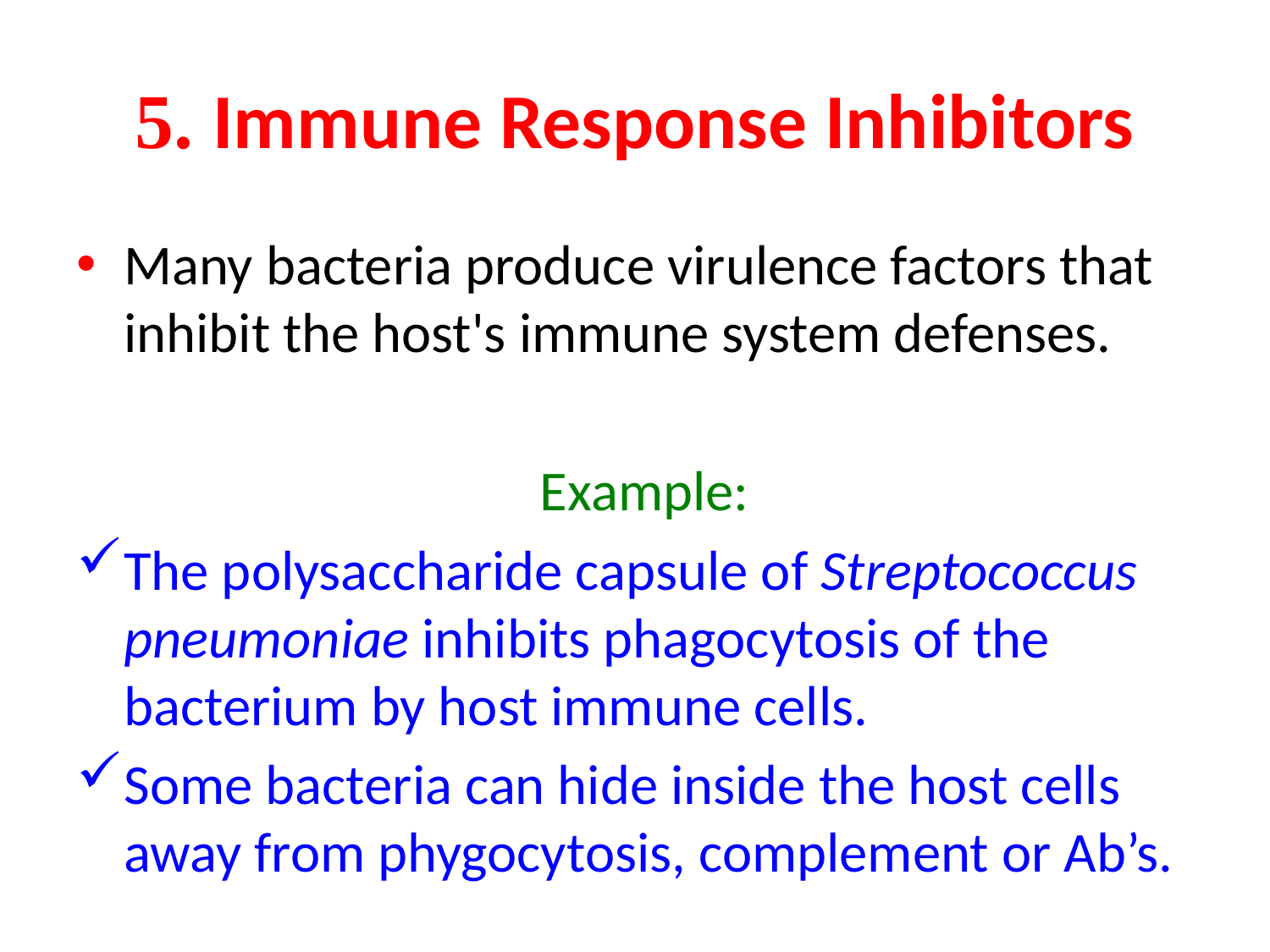

# 5. Immune Response Inhibitors
Many bacteria produce virulence factors that inhibit the host's immune system defenses.

Example:
The polysaccharide capsule of Streptococcus pneumoniae inhibits phagocytosis of the bacterium by host immune cells.
Some bacteria can hide inside the host cells away from phygocytosis, complement or Ab’s.